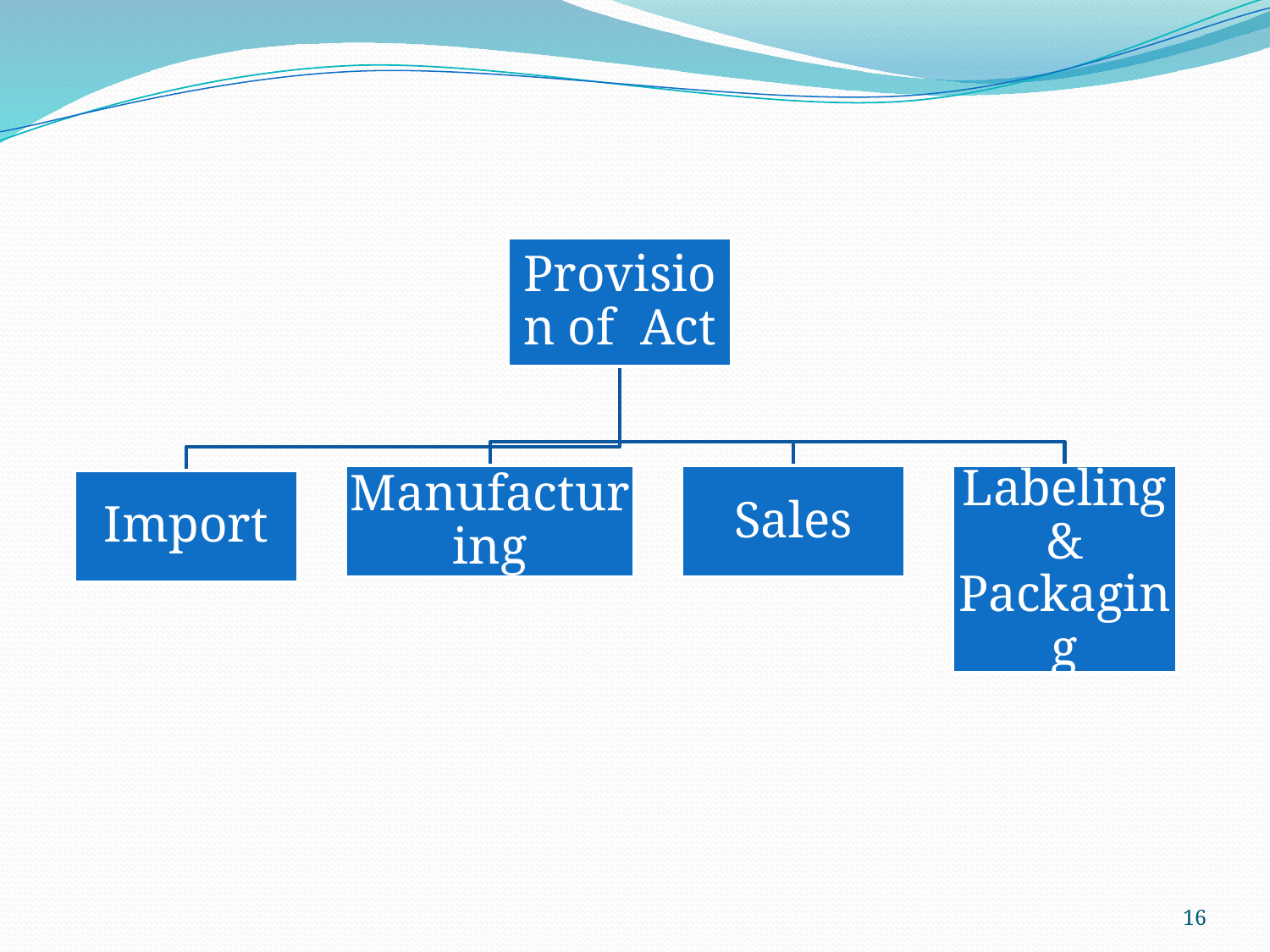

Provision of  Act
Import
Manufacturing
Sales
Labeling & Packaging
16